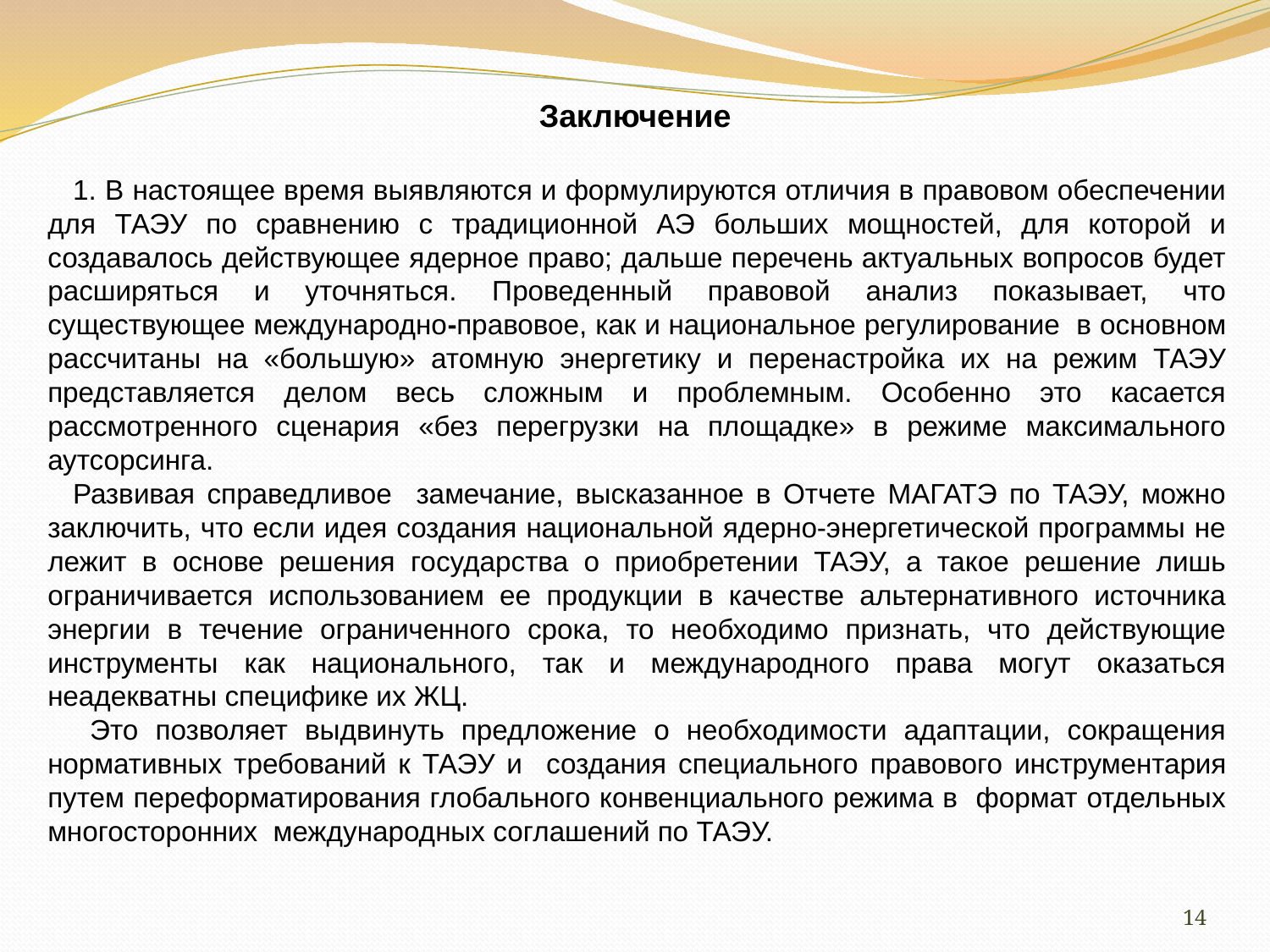

Заключение

1. В настоящее время выявляются и формулируются отличия в правовом обеспечении для ТАЭУ по сравнению с традиционной АЭ больших мощностей, для которой и создавалось действующее ядерное право; дальше перечень актуальных вопросов будет расширяться и уточняться. Проведенный правовой анализ показывает, что существующее международно-правовое, как и национальное регулирование  в основном рассчитаны на «большую» атомную энергетику и перенастройка их на режим ТАЭУ представляется делом весь сложным и проблемным. Особенно это касается рассмотренного сценария «без перегрузки на площадке» в режиме максимального аутсорсинга.
Развивая справедливое  замечание, высказанное в Отчете МАГАТЭ по ТАЭУ, можно заключить, что если идея создания национальной ядерно-энергетической программы не лежит в основе решения государства о приобретении ТАЭУ, а такое решение лишь ограничивается использованием ее продукции в качестве альтернативного источника энергии в течение ограниченного срока, то необходимо признать, что действующие инструменты как национального, так и международного права могут оказаться неадекватны специфике их ЖЦ.
 Это позволяет выдвинуть предложение о необходимости адаптации, сокращения нормативных требований к ТАЭУ и  создания специального правового инструментария путем переформатирования глобального конвенциального режима в  формат отдельных многосторонних  международных соглашений по ТАЭУ.

14